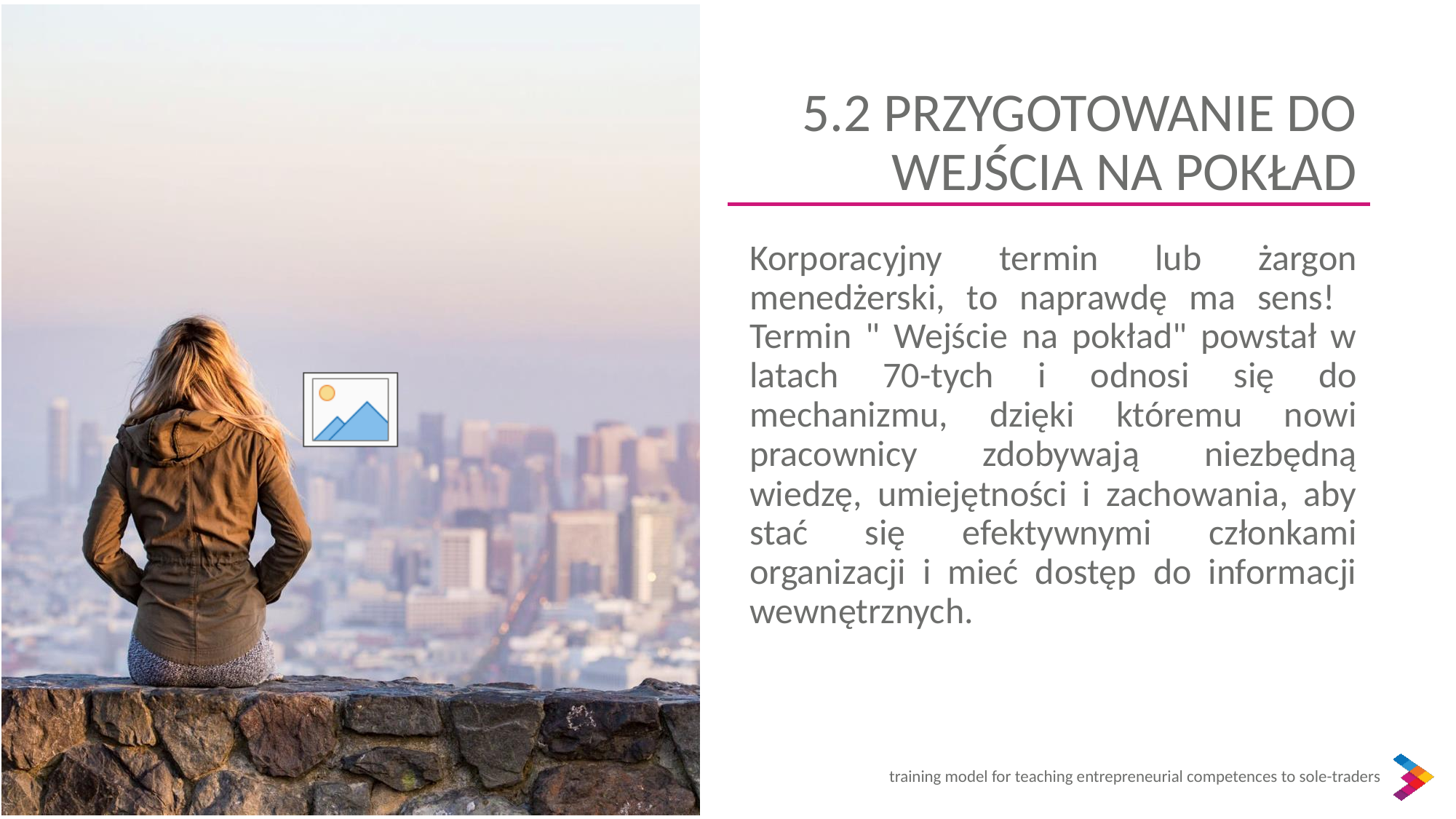

5.2 PRZYGOTOWANIE DO WEJŚCIA NA POKŁAD
Korporacyjny termin lub żargon menedżerski, to naprawdę ma sens!  Termin " Wejście na pokład" powstał w latach 70-tych i odnosi się do mechanizmu, dzięki któremu nowi pracownicy zdobywają niezbędną wiedzę, umiejętności i zachowania, aby stać się efektywnymi członkami organizacji i mieć dostęp do informacji wewnętrznych.